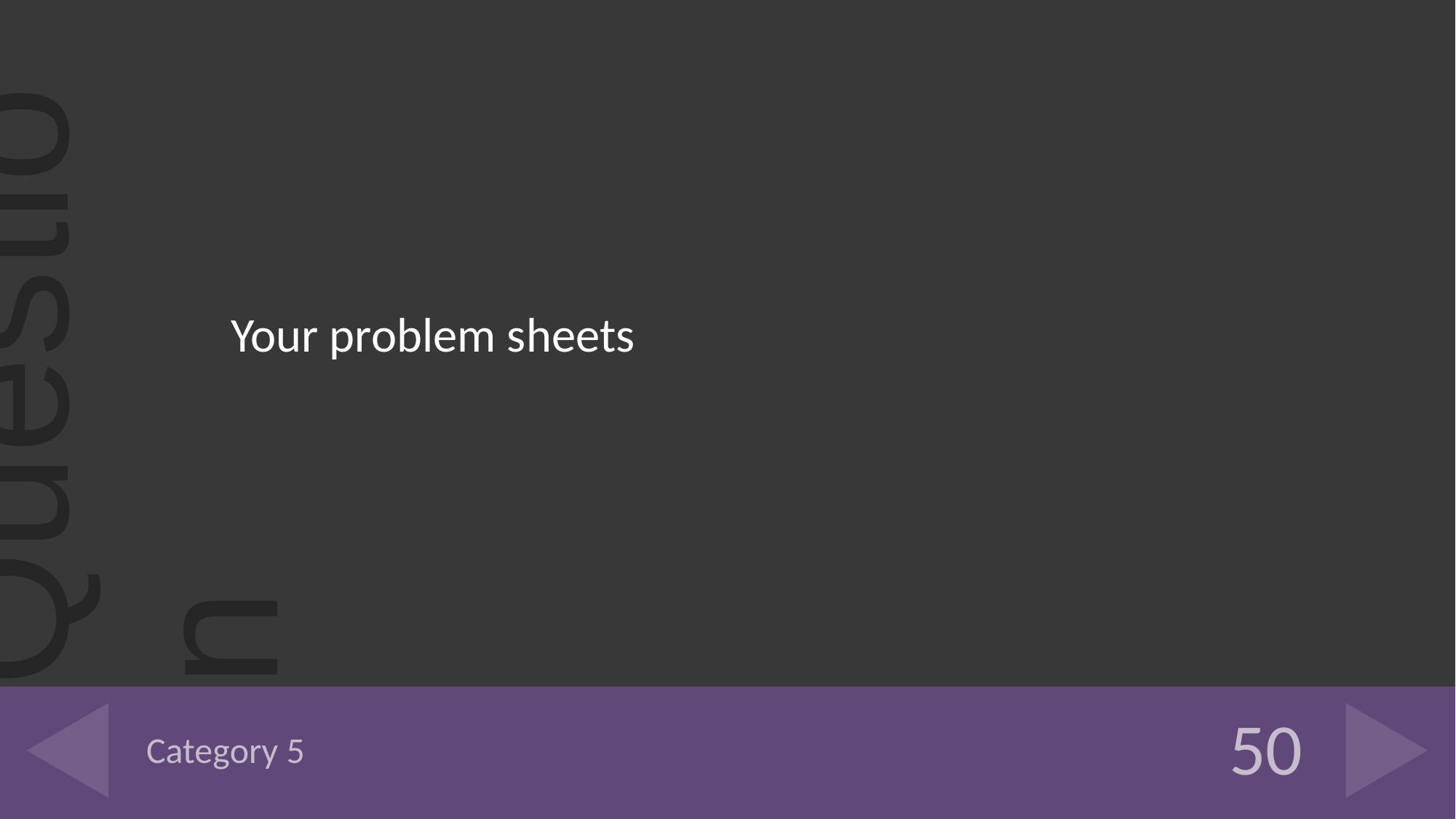

Your problem sheets
# Category 5
50